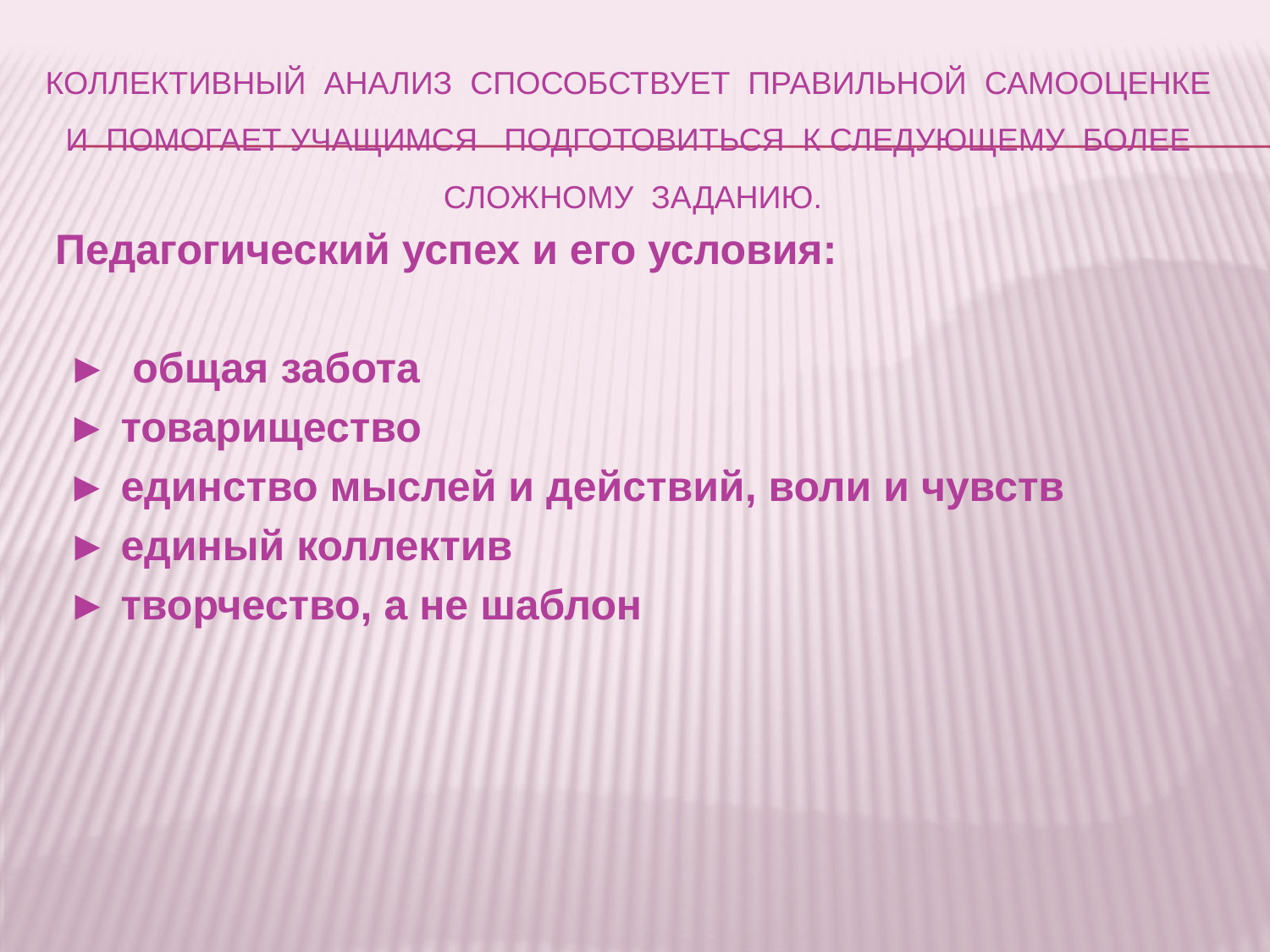

# Коллективный  анализ  способствует  правильной  самооценке  и  помогает учащимся   подготовиться  к следующему  более  сложному  заданию.
Педагогический успех и его условия:

 ►  общая забота
 ► товарищество
 ► единство мыслей и действий, воли и чувств
 ► единый коллектив
 ► творчество, а не шаблон